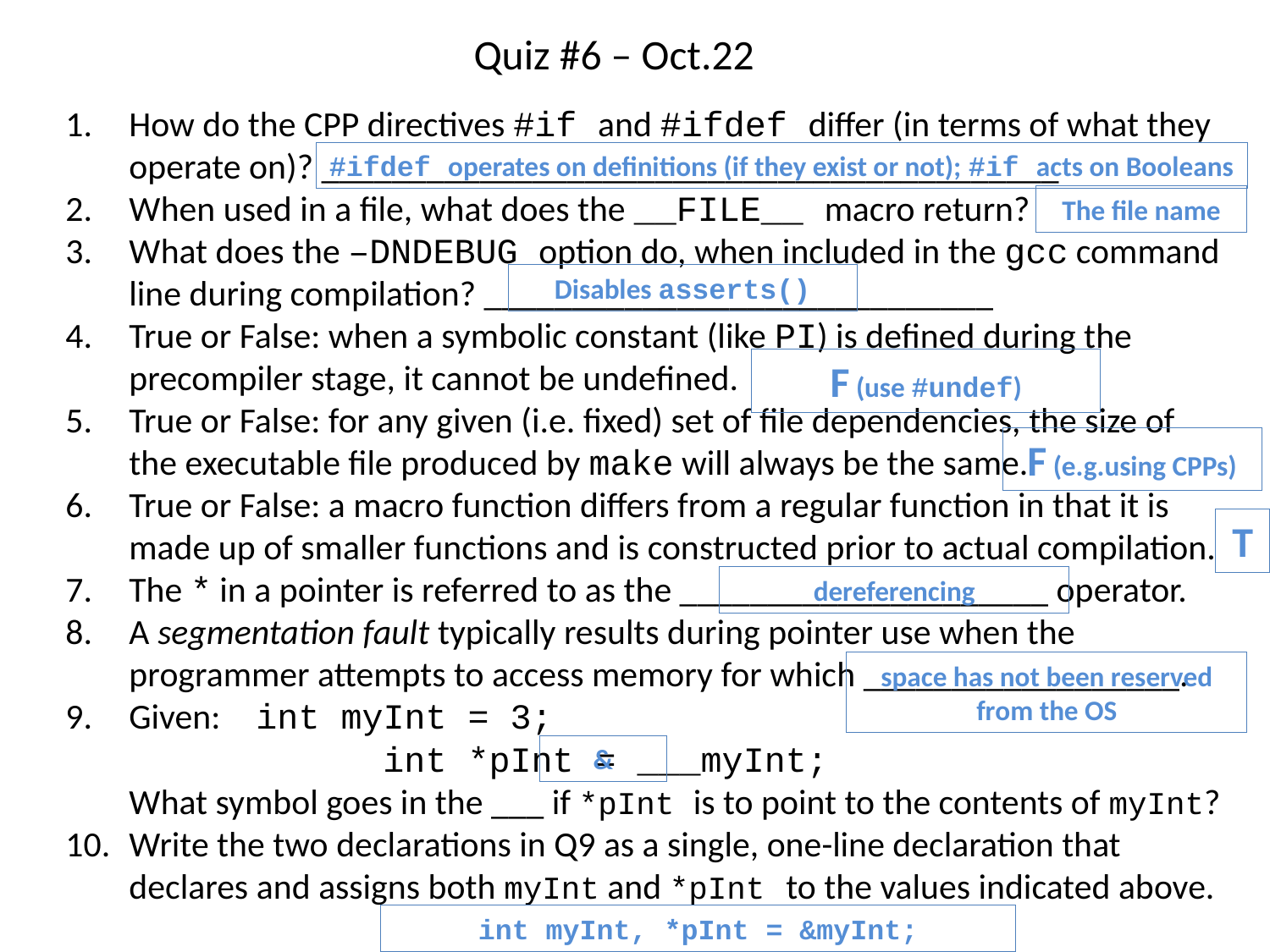

# Quiz #6 – Oct.22
How do the CPP directives #if and #ifdef differ (in terms of what they operate on)? __________________________________________
When used in a file, what does the __FILE__ macro return?
What does the –DNDEBUG option do, when included in the gcc command line during compilation? _____________________________
True or False: when a symbolic constant (like PI) is defined during the precompiler stage, it cannot be undefined.
True or False: for any given (i.e. fixed) set of file dependencies, the size of the executable file produced by make will always be the same.
True or False: a macro function differs from a regular function in that it is made up of smaller functions and is constructed prior to actual compilation.
The * in a pointer is referred to as the _____________________ operator.
A segmentation fault typically results during pointer use when the programmer attempts to access memory for which __________________.
Given:	int myInt = 3;
		int *pInt = ___myInt;
What symbol goes in the ___ if *pInt is to point to the contents of myInt?
Write the two declarations in Q9 as a single, one-line declaration that declares and assigns both myInt and *pInt to the values indicated above.

#ifdef operates on definitions (if they exist or not); #if acts on Booleans
The file name
Disables asserts()
F (use #undef)
F (e.g.using CPPs)
T
dereferencing
space has not been reserved from the OS
&
int myInt, *pInt = &myInt;